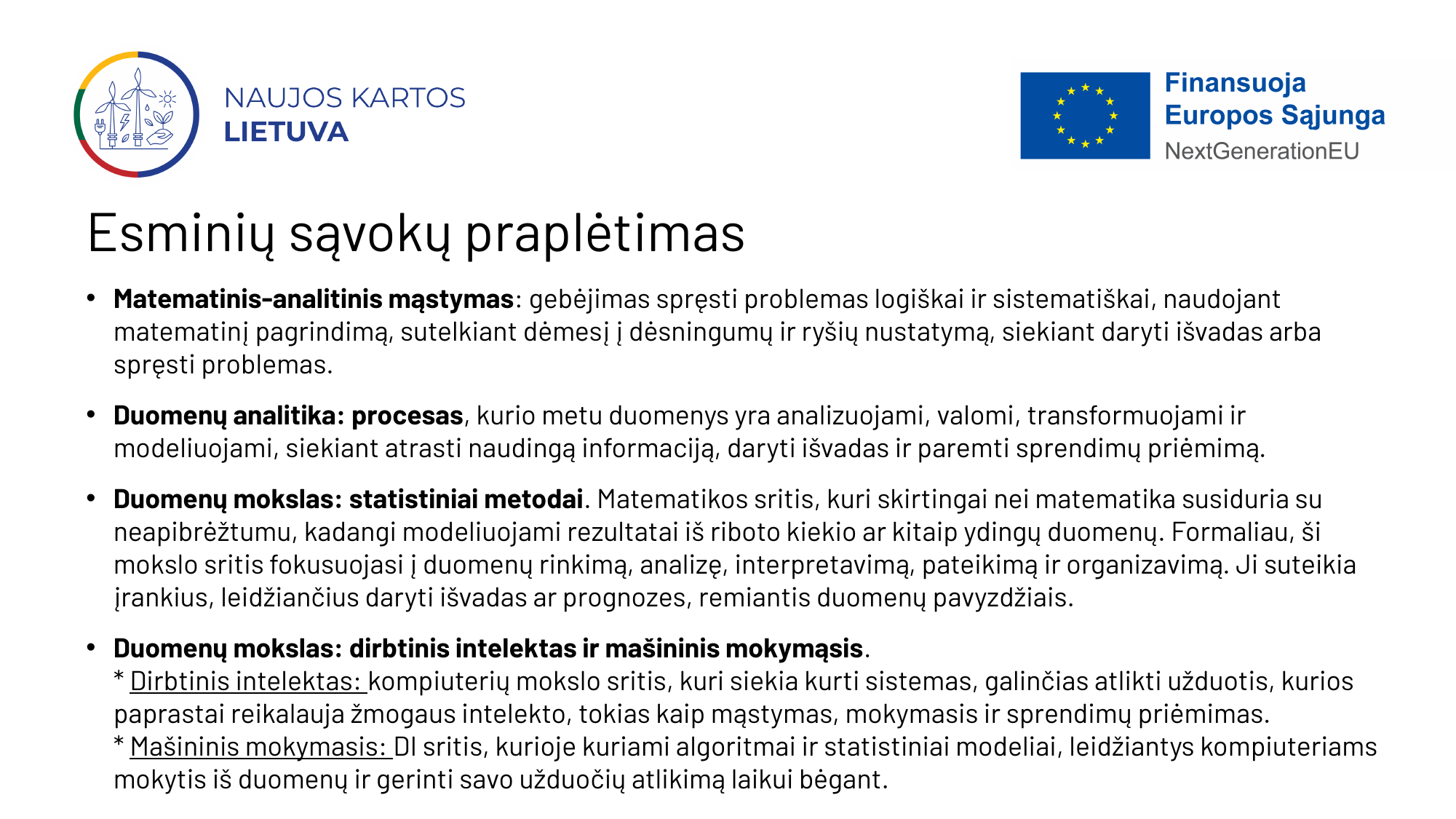

# Esminių sąvokų praplėtimas
Matematinis-analitinis mąstymas: gebėjimas spręsti problemas logiškai ir sistematiškai, naudojant matematinį pagrindimą, sutelkiant dėmesį į dėsningumų ir ryšių nustatymą, siekiant daryti išvadas arba spręsti problemas.
Duomenų analitika: procesas, kurio metu duomenys yra analizuojami, valomi, transformuojami ir modeliuojami, siekiant atrasti naudingą informaciją, daryti išvadas ir paremti sprendimų priėmimą.
Duomenų mokslas: statistiniai metodai. Matematikos sritis, kuri skirtingai nei matematika susiduria su neapibrėžtumu, kadangi modeliuojami rezultatai iš riboto kiekio ar kitaip ydingų duomenų. Formaliau, ši mokslo sritis fokusuojasi į duomenų rinkimą, analizę, interpretavimą, pateikimą ir organizavimą. Ji suteikia įrankius, leidžiančius daryti išvadas ar prognozes, remiantis duomenų pavyzdžiais.
Duomenų mokslas: dirbtinis intelektas ir mašininis mokymąsis.
* Dirbtinis intelektas: kompiuterių mokslo sritis, kuri siekia kurti sistemas, galinčias atlikti užduotis, kurios paprastai reikalauja žmogaus intelekto, tokias kaip mąstymas, mokymasis ir sprendimų priėmimas.  
* Mašininis mokymasis: DI sritis, kurioje kuriami algoritmai ir statistiniai modeliai, leidžiantys kompiuteriams mokytis iš duomenų ir gerinti savo užduočių atlikimą laikui bėgant.